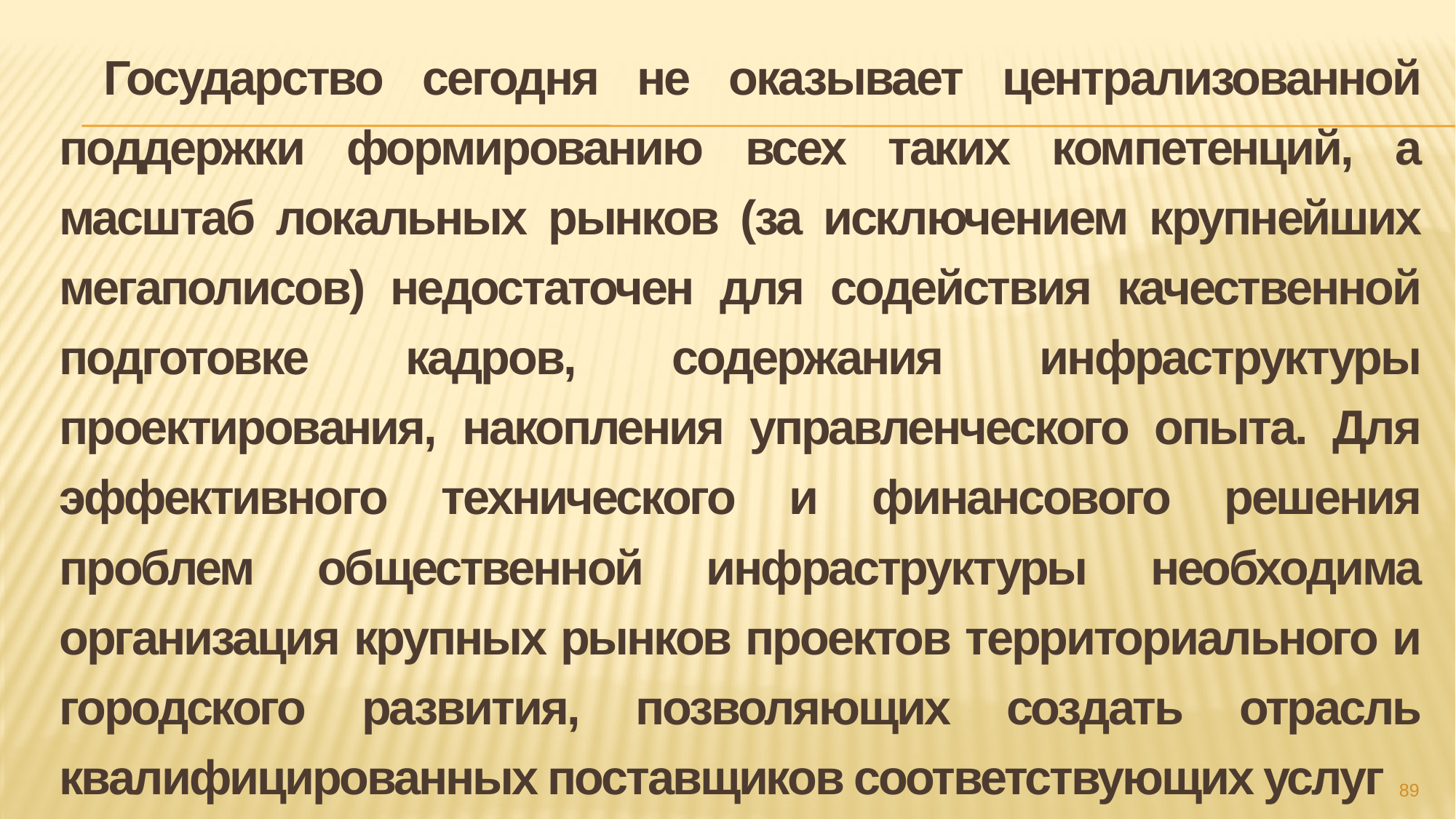

Государство сегодня не оказывает централизованной поддержки формированию всех таких компетенций, а масштаб локальных рынков (за исключением крупнейших мегаполисов) недостаточен для содействия качественной подготовке кадров, содержания инфраструктуры проектирования, накопления управленческого опыта. Для эффективного технического и финансового решения проблем общественной инфраструктуры необходима организация крупных рынков проектов территориального и городского развития, позволяющих создать отрасль квалифицированных поставщиков соответствующих услуг
#
89